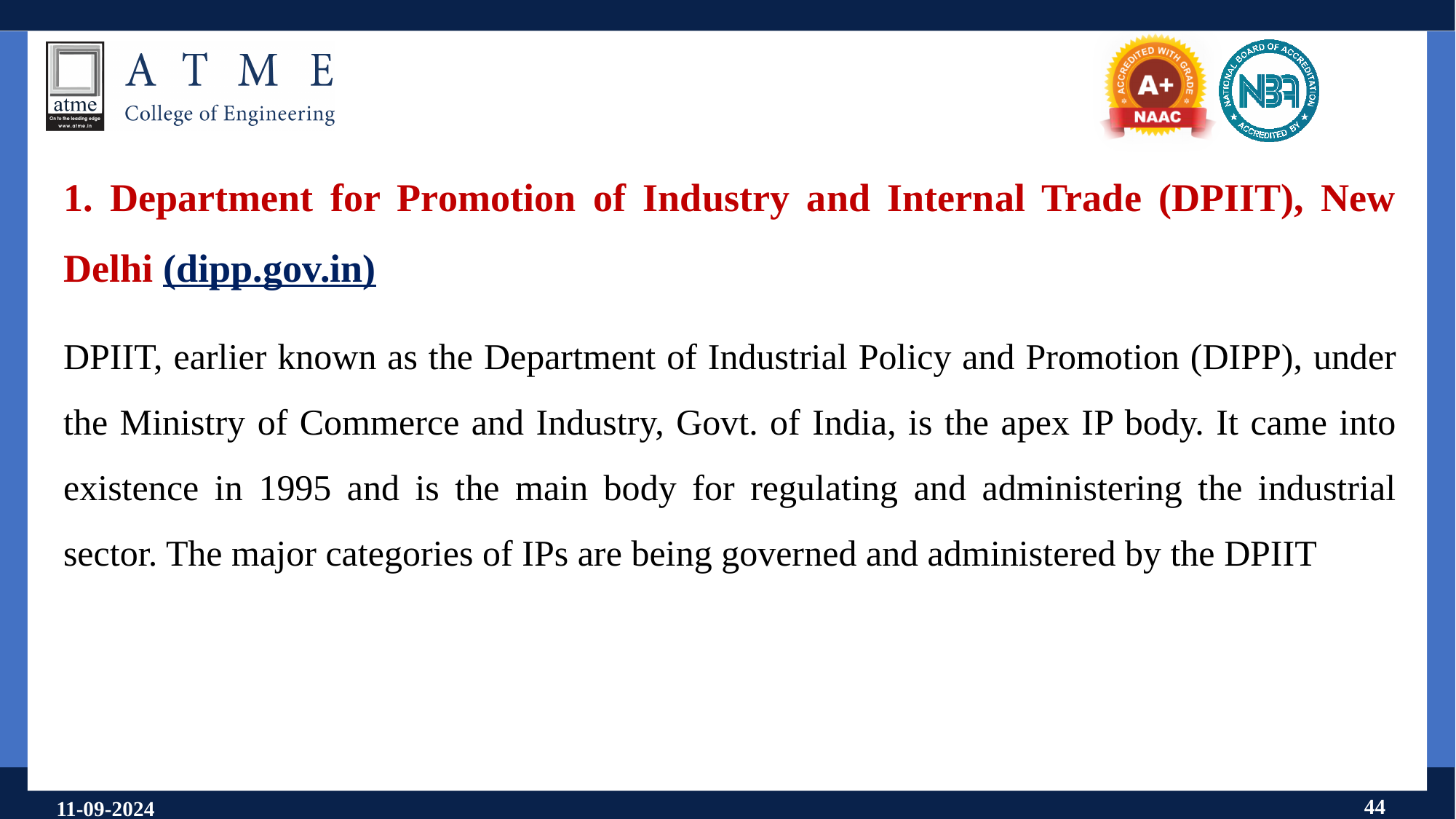

1. Department for Promotion of Industry and Internal Trade (DPIIT), New Delhi (dipp.gov.in)
DPIIT, earlier known as the Department of Industrial Policy and Promotion (DIPP), under the Ministry of Commerce and Industry, Govt. of India, is the apex IP body. It came into existence in 1995 and is the main body for regulating and administering the industrial sector. The major categories of IPs are being governed and administered by the DPIIT
44
11-09-2024